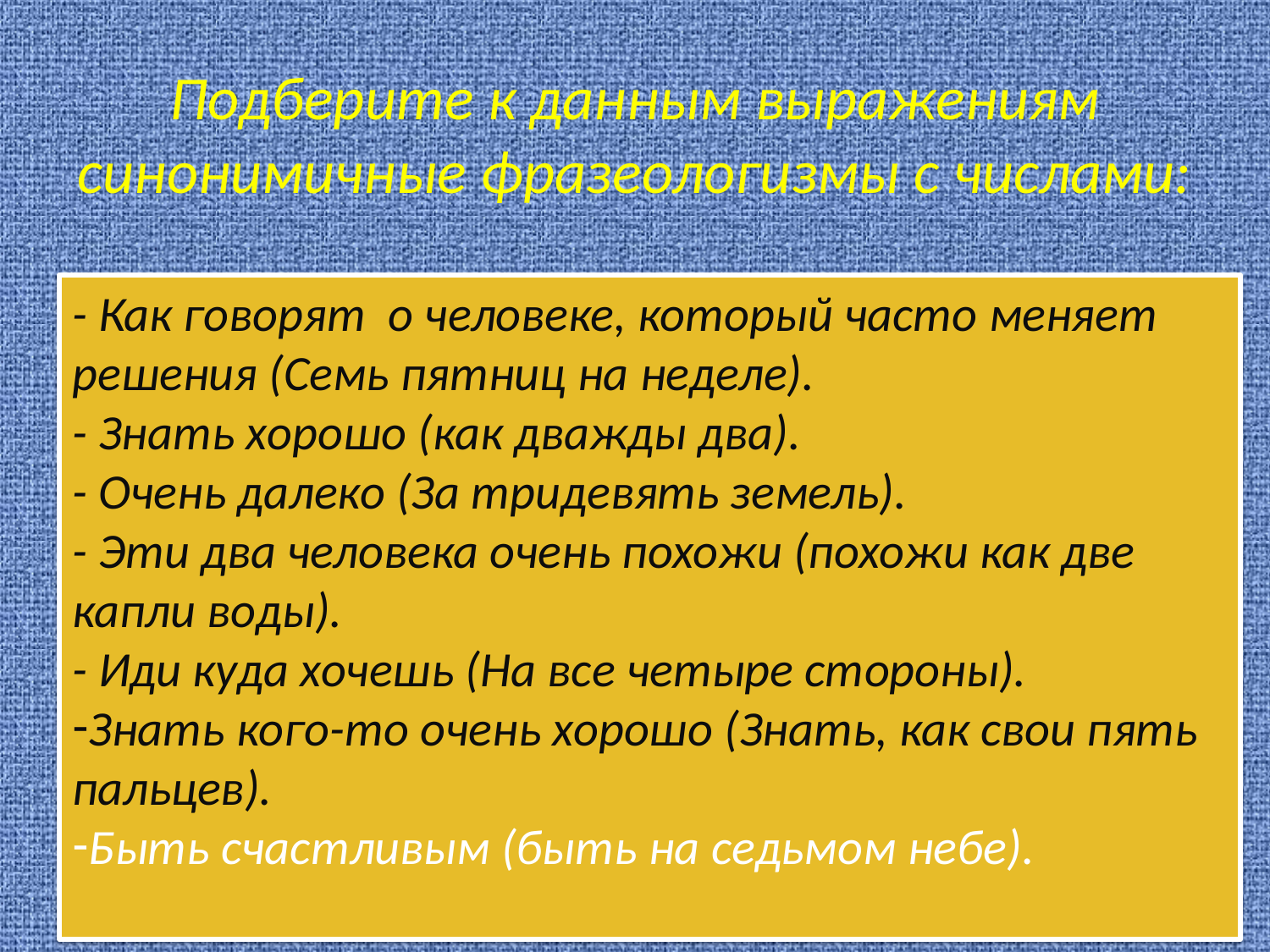

# Подберите к данным выражениям синонимичные фразеологизмы с числами:
- Как говорят  о человеке, который часто меняет решения (Семь пятниц на неделе).
- Знать хорошо (как дважды два).
- Очень далеко (За тридевять земель).
- Эти два человека очень похожи (похожи как две капли воды).
- Иди куда хочешь (На все четыре стороны).
Знать кого-то очень хорошо (Знать, как свои пять пальцев).
Быть счастливым (быть на седьмом небе).